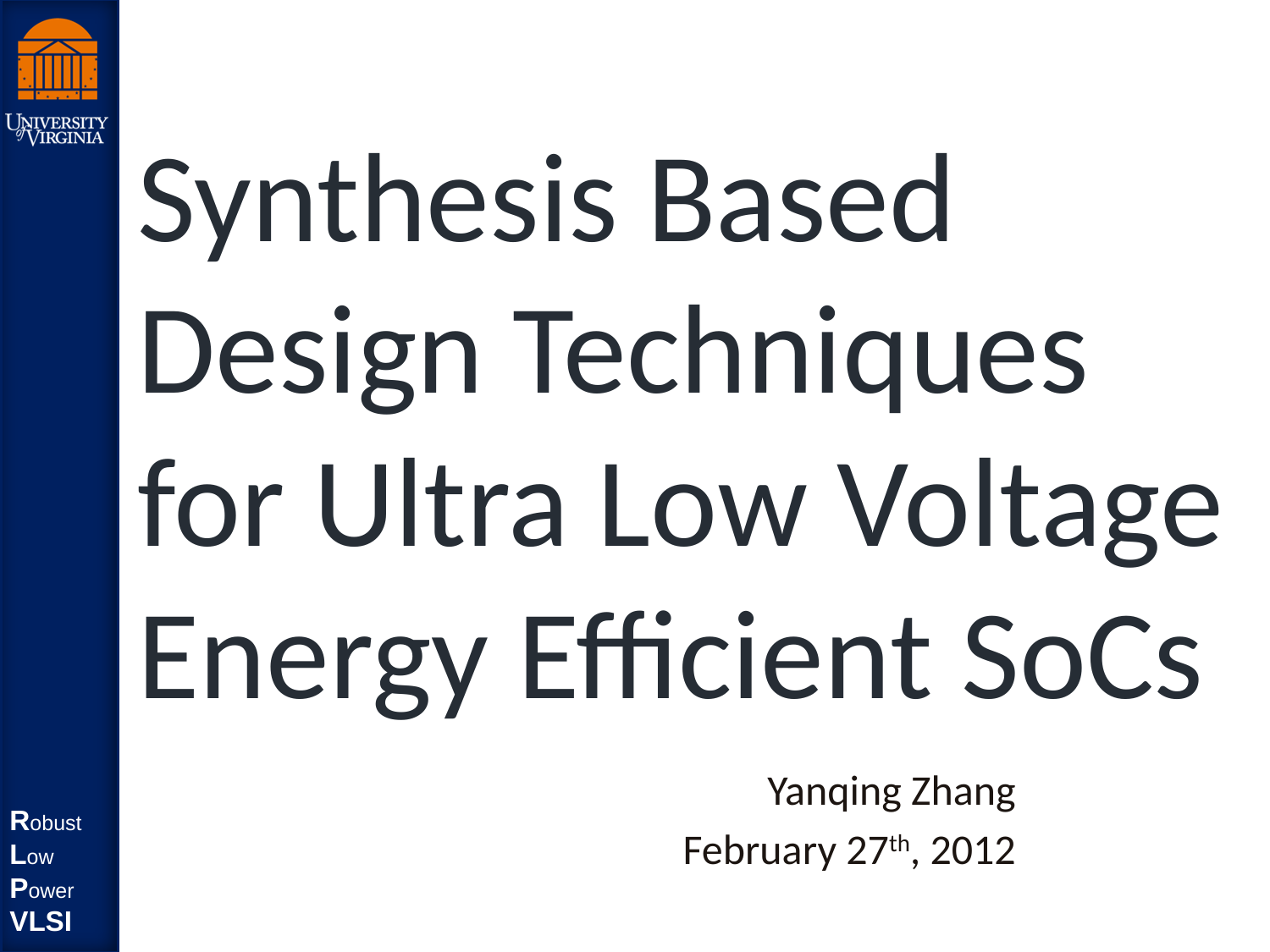

# Synthesis Based Design Techniques for Ultra Low Voltage Energy Efficient SoCs
Yanqing Zhang
February 27th, 2012